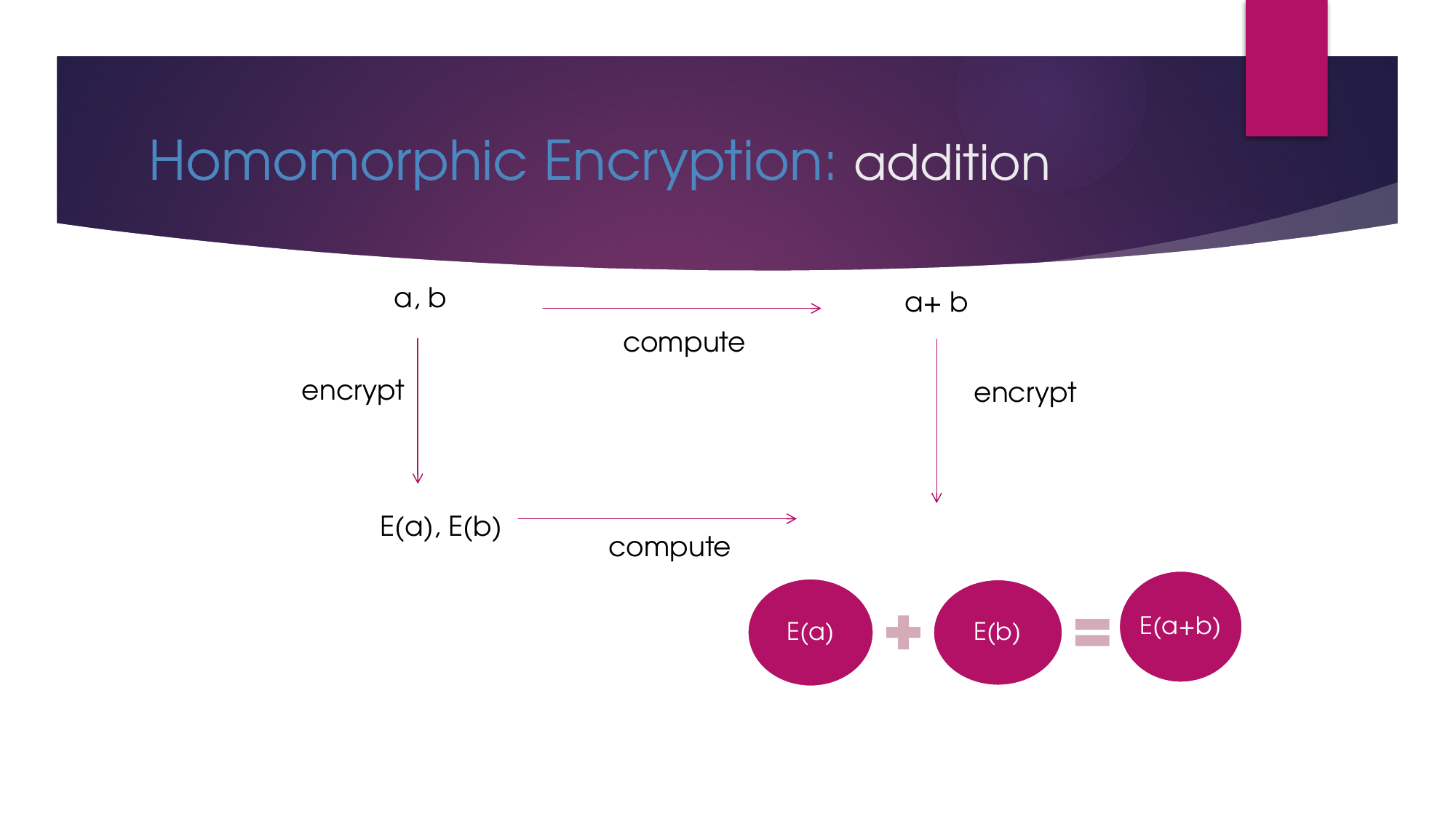

# Homomorphic Encryption: addition
a, b
a+ b
compute
encrypt
encrypt
E(a), E(b)
compute
E(a)

E(b)

E(a+b)